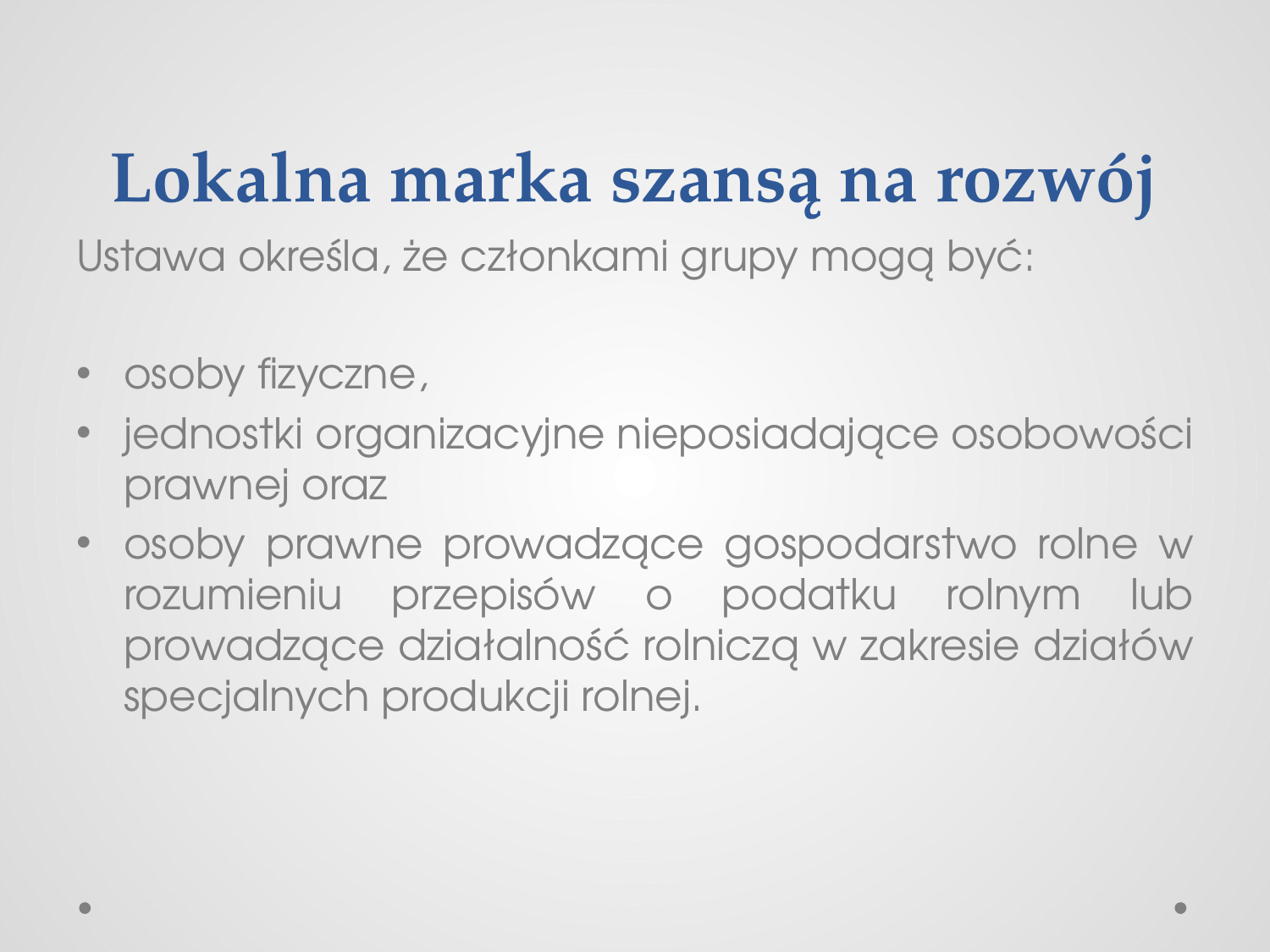

# Lokalna marka szansą na rozwój
Ustawa określa, że członkami grupy mogą być:

osoby fizyczne,
jednostki organizacyjne nieposiadające osobowości prawnej oraz
osoby prawne prowadzące gospodarstwo rolne w rozumieniu przepisów o podatku rolnym lub prowadzące działalność rolniczą w zakresie działów specjalnych produkcji rolnej.